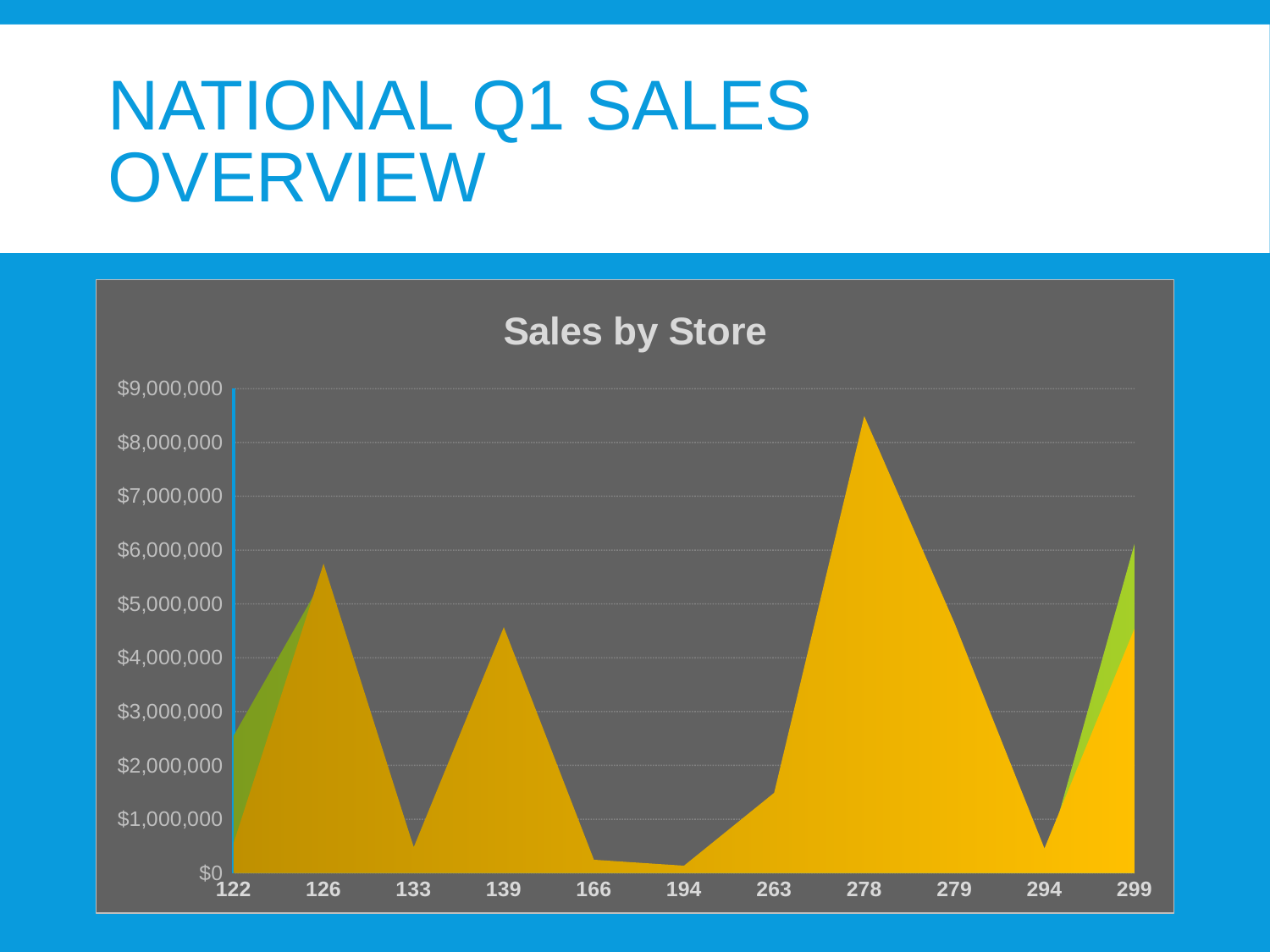

# National Q1 Sales Overview

### Chart: Sales by Store

| Category | Sales | Sales Goal |
|---|---|---|
| 122 | 547889.0 | 2547462.0 |
| 126 | 5747874.0 | 5478965.0 |
| 133 | 477456.0 | 484596.0 |
| 139 | 4567813.0 | 1756879.0 |
| 166 | 245687.0 | 114358.0 |
| 194 | 135795.0 | 25687.0 |
| 263 | 1489446.0 | 789456.0 |
| 278 | 8489464.0 | 456241.0 |
| 279 | 4648789.0 | 2156789.0 |
| 294 | 456487.0 | 134896.0 |
| 299 | 4546687.0 | 6123478.0 |